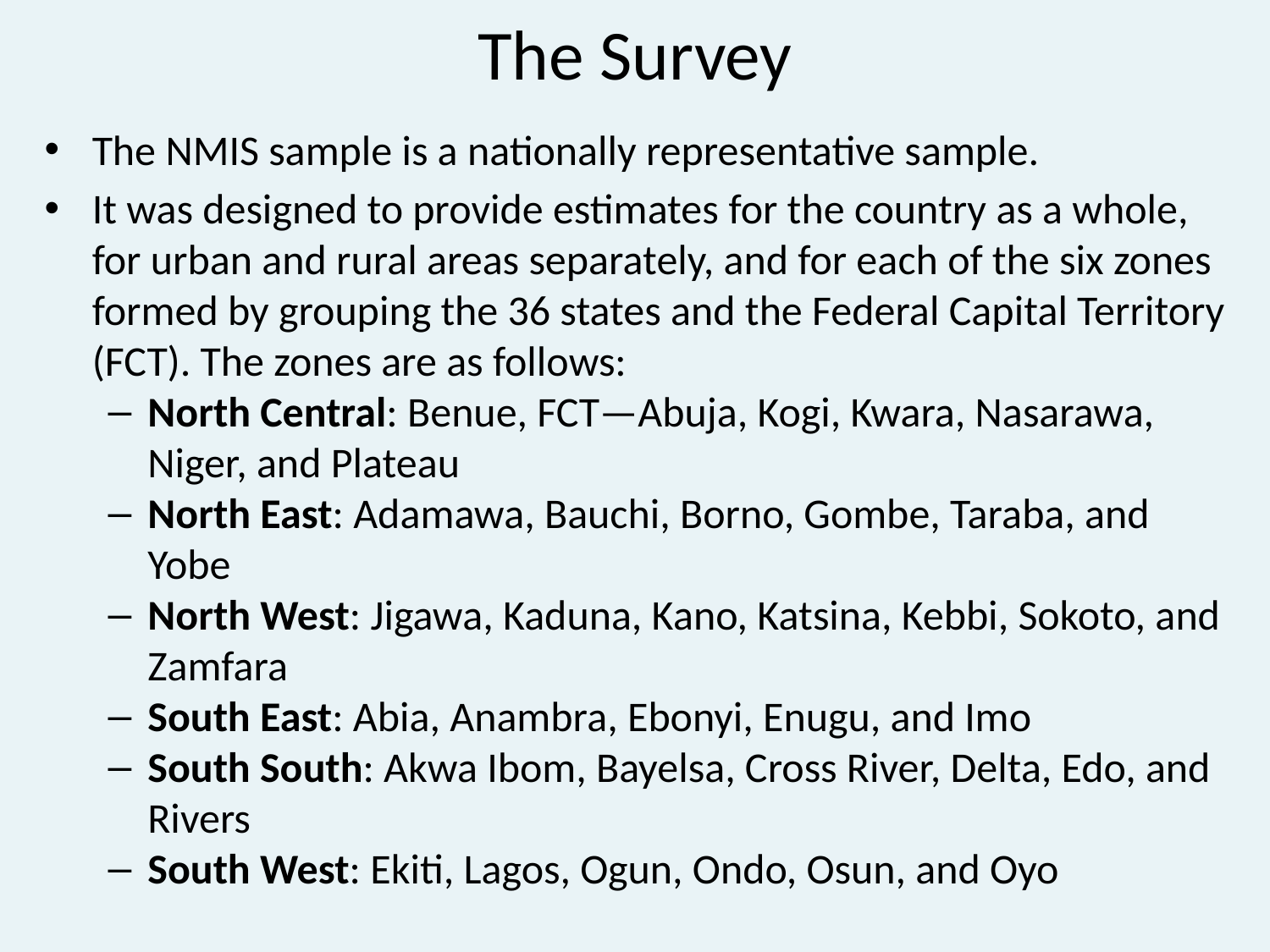

# The Survey
The NMIS sample is a nationally representative sample.
It was designed to provide estimates for the country as a whole, for urban and rural areas separately, and for each of the six zones formed by grouping the 36 states and the Federal Capital Territory (FCT). The zones are as follows:
North Central: Benue, FCT—Abuja, Kogi, Kwara, Nasarawa, Niger, and Plateau
North East: Adamawa, Bauchi, Borno, Gombe, Taraba, and Yobe
North West: Jigawa, Kaduna, Kano, Katsina, Kebbi, Sokoto, and Zamfara
South East: Abia, Anambra, Ebonyi, Enugu, and Imo
South South: Akwa Ibom, Bayelsa, Cross River, Delta, Edo, and Rivers
South West: Ekiti, Lagos, Ogun, Ondo, Osun, and Oyo